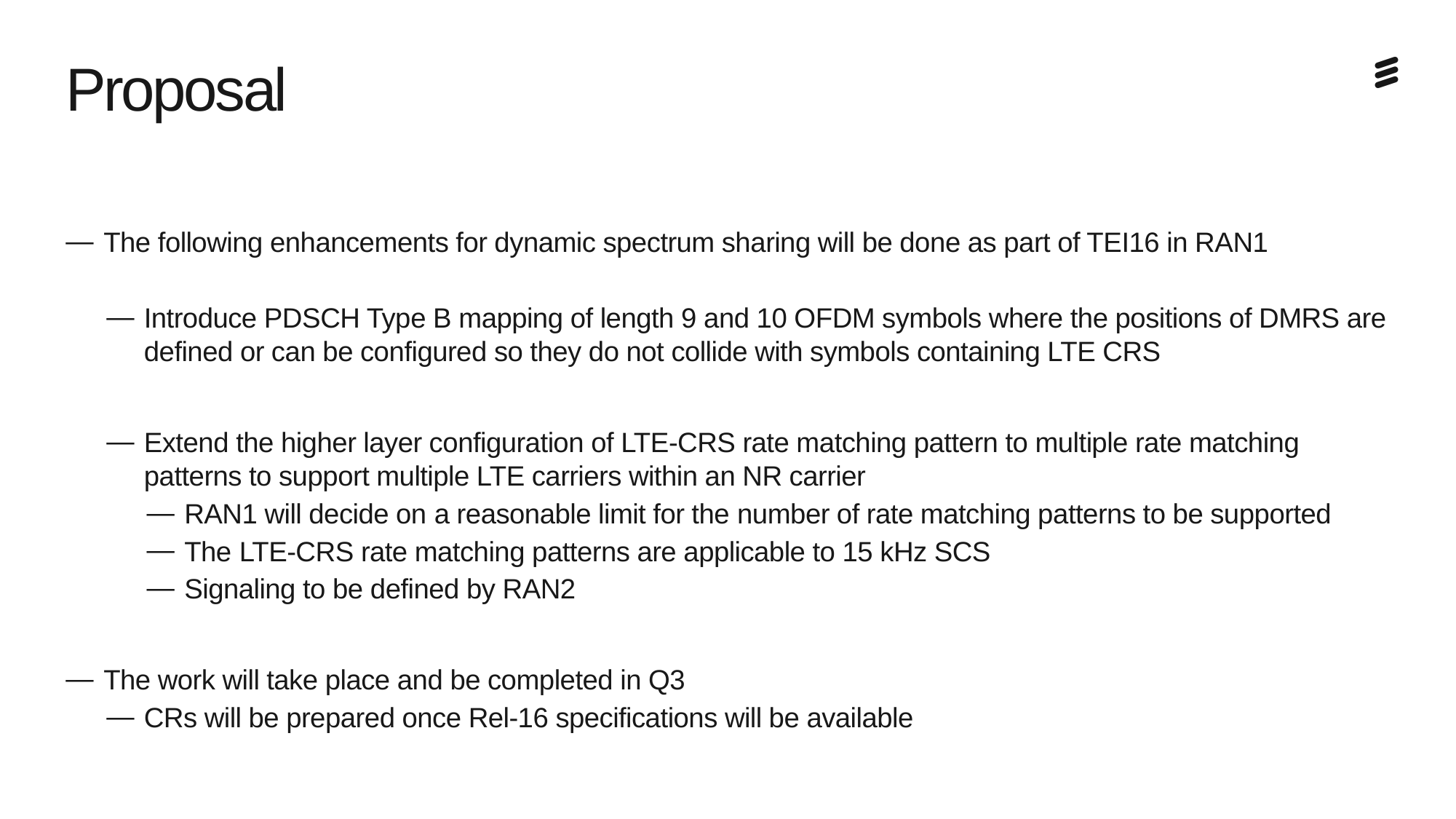

# Proposal
The following enhancements for dynamic spectrum sharing will be done as part of TEI16 in RAN1

Introduce PDSCH Type B mapping of length 9 and 10 OFDM symbols where the positions of DMRS are defined or can be configured so they do not collide with symbols containing LTE CRS

Extend the higher layer configuration of LTE-CRS rate matching pattern to multiple rate matching patterns to support multiple LTE carriers within an NR carrier
RAN1 will decide on a reasonable limit for the number of rate matching patterns to be supported
The LTE-CRS rate matching patterns are applicable to 15 kHz SCS
Signaling to be defined by RAN2

The work will take place and be completed in Q3
CRs will be prepared once Rel-16 specifications will be available